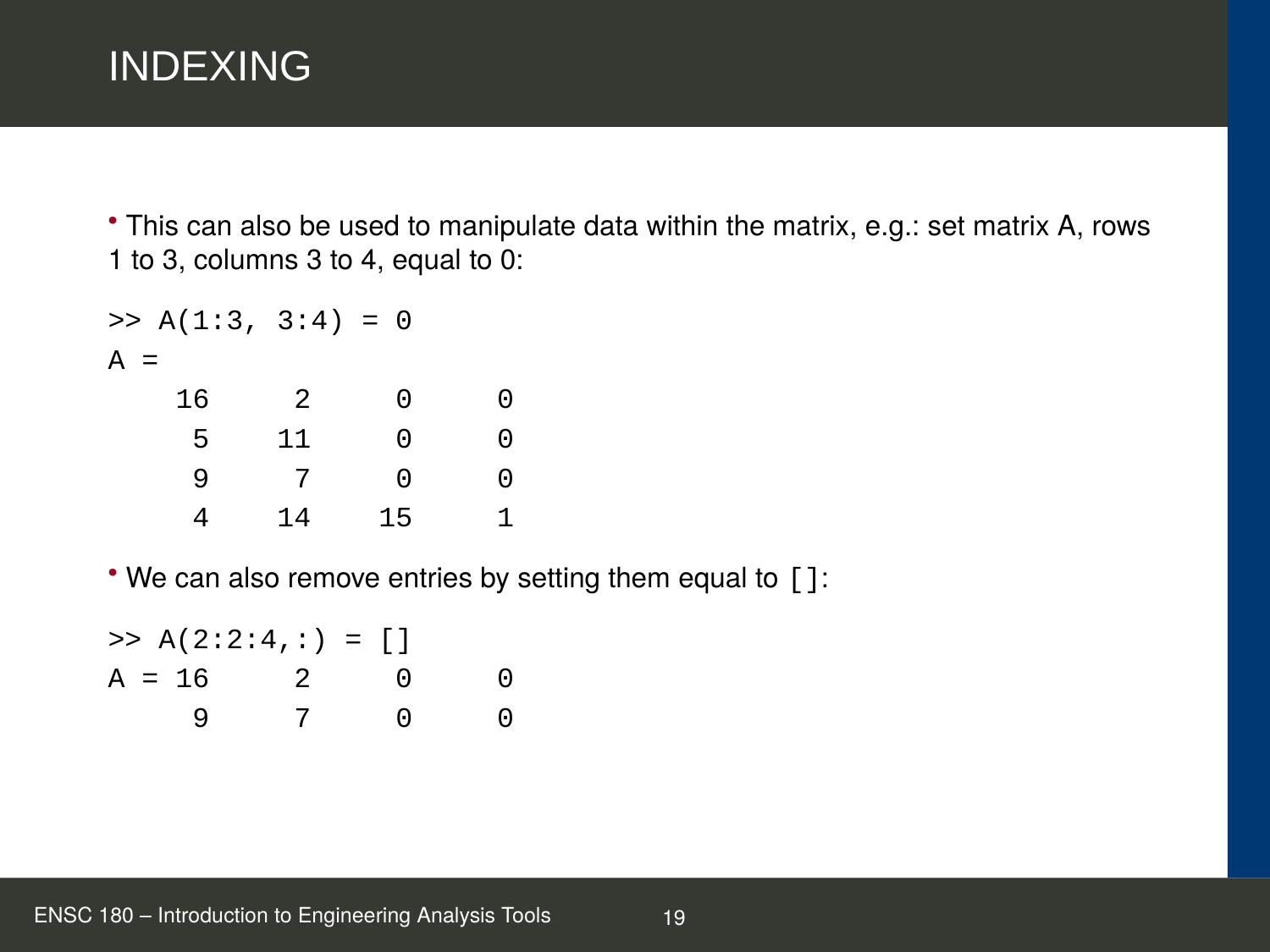

# INDEXING
 This can also be used to manipulate data within the matrix, e.g.: set matrix A, rows 1 to 3, columns 3 to 4, equal to 0:
>> A(1:3, 3:4) = 0
A =
    16     2     0     0
     5    11     0     0
     9     7     0     0
     4    14    15     1
 We can also remove entries by setting them equal to []:
>> A(2:2:4,:) = []
A = 16     2     0     0
     9     7     0     0
ENSC 180 – Introduction to Engineering Analysis Tools